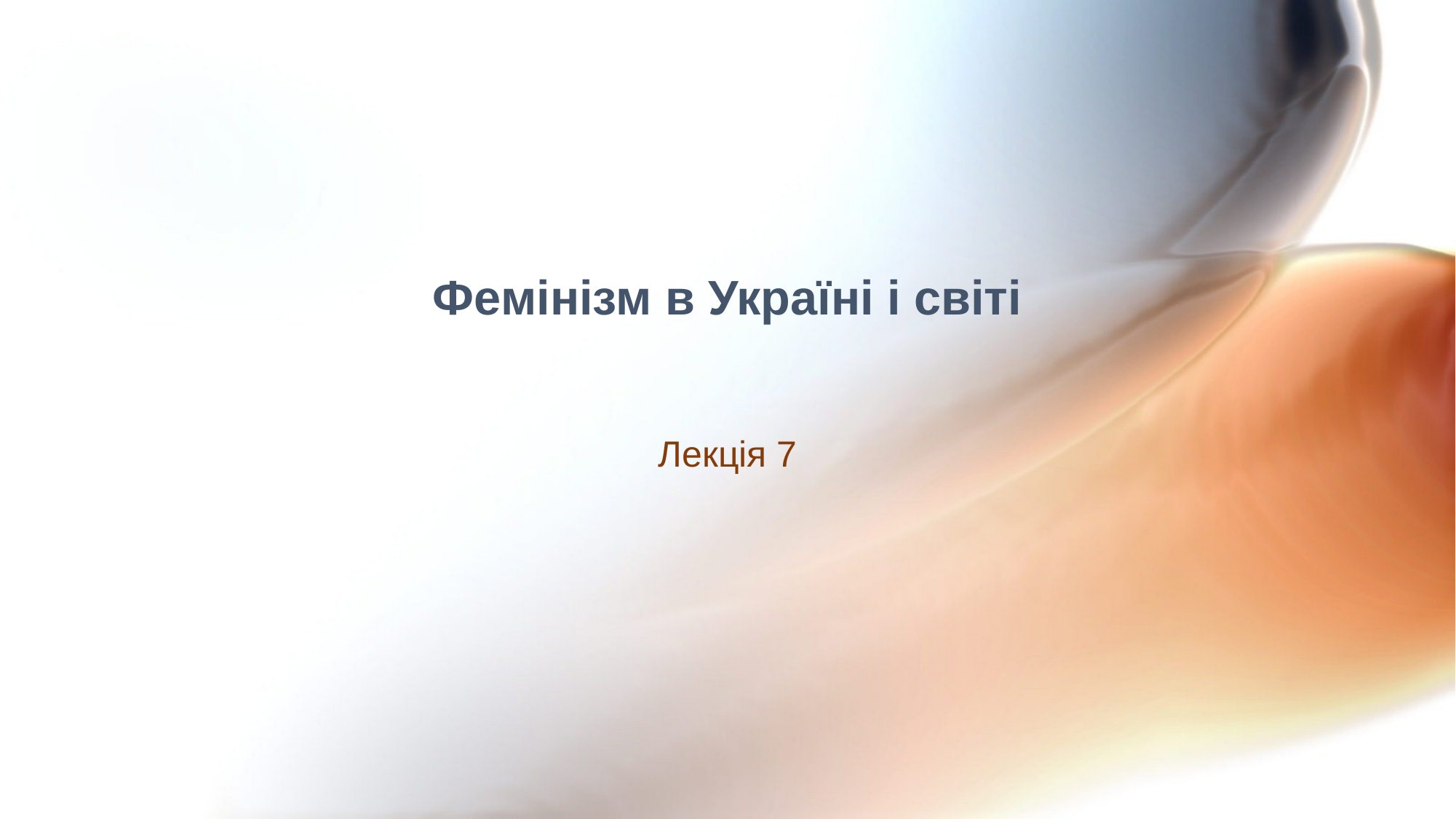

# Фемінізм в Україні і світі
Лекція 7